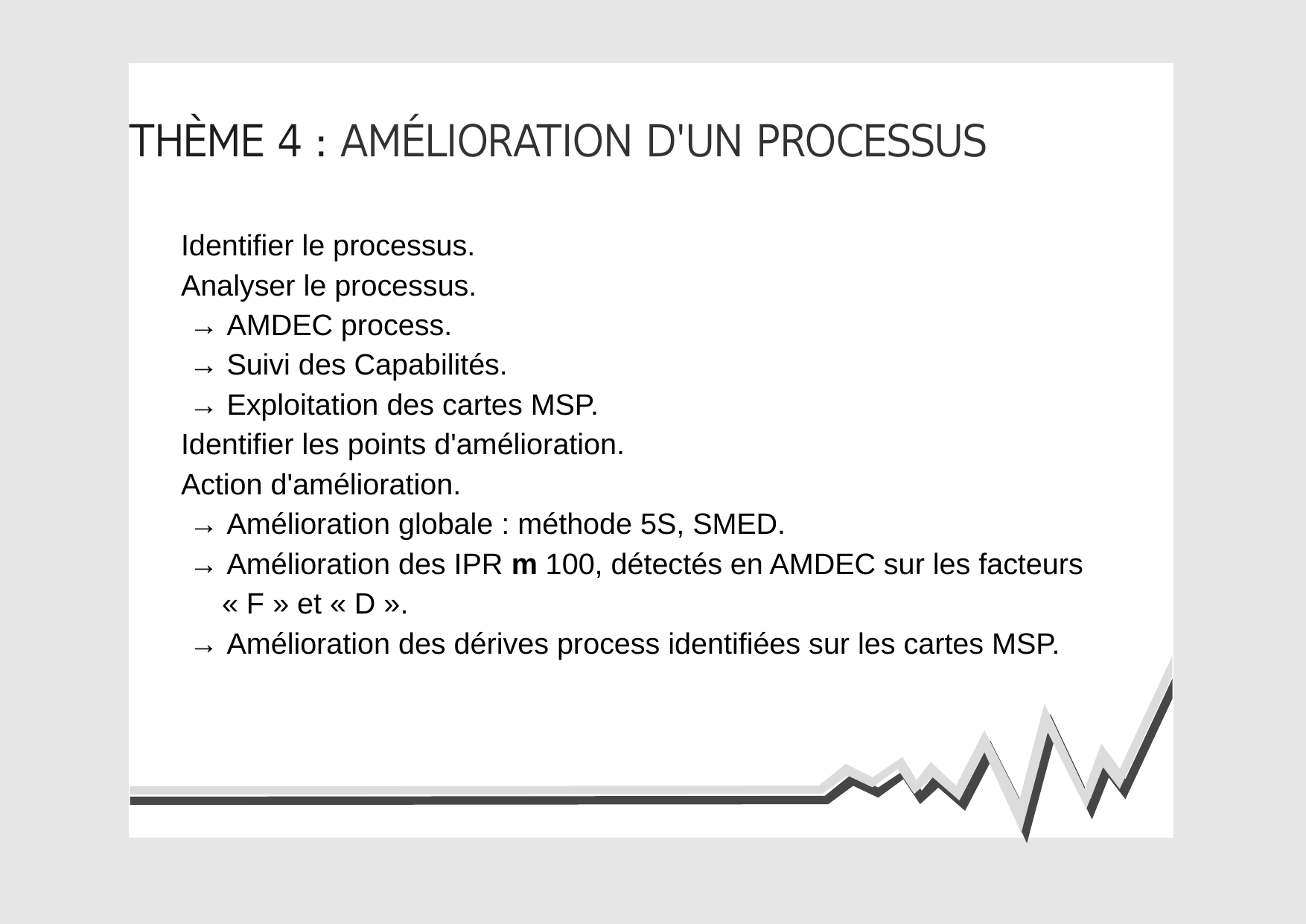

THÈME 4 : AMÉLIORATION D'UN PROCESSUS
Identifier le processus.
Analyser le processus.
 → AMDEC process.
 → Suivi des Capabilités.
 → Exploitation des cartes MSP.
Identifier les points d'amélioration.
Action d'amélioration.
 → Amélioration globale : méthode 5S, SMED.
 → Amélioration des IPR m 100, détectés en AMDEC sur les facteurs
     « F » et « D ».
 → Amélioration des dérives process identifiées sur les cartes MSP.